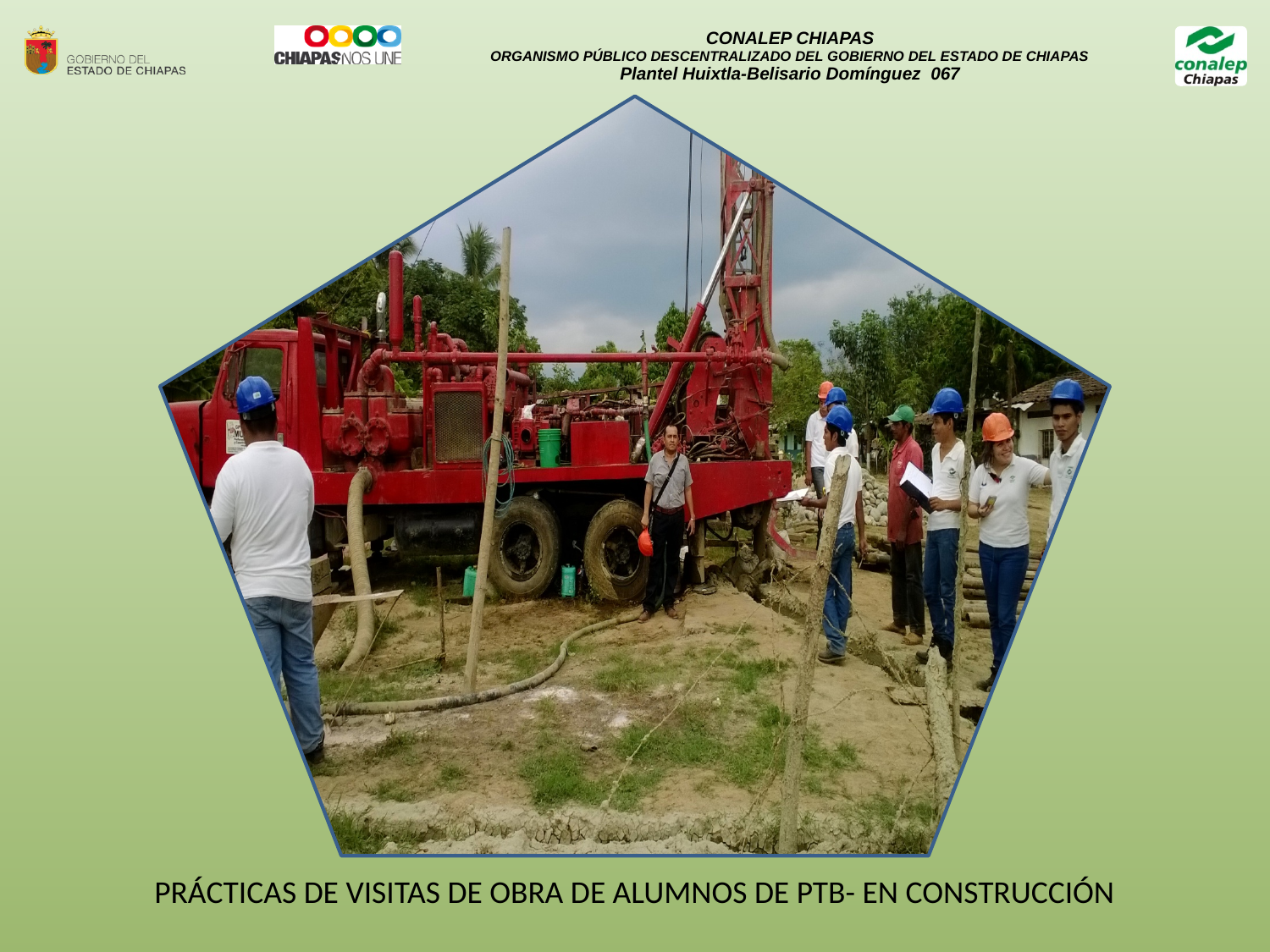

PRÁCTICAS DE VISITAS DE OBRA DE ALUMNOS DE PTB- EN CONSTRUCCIÓN